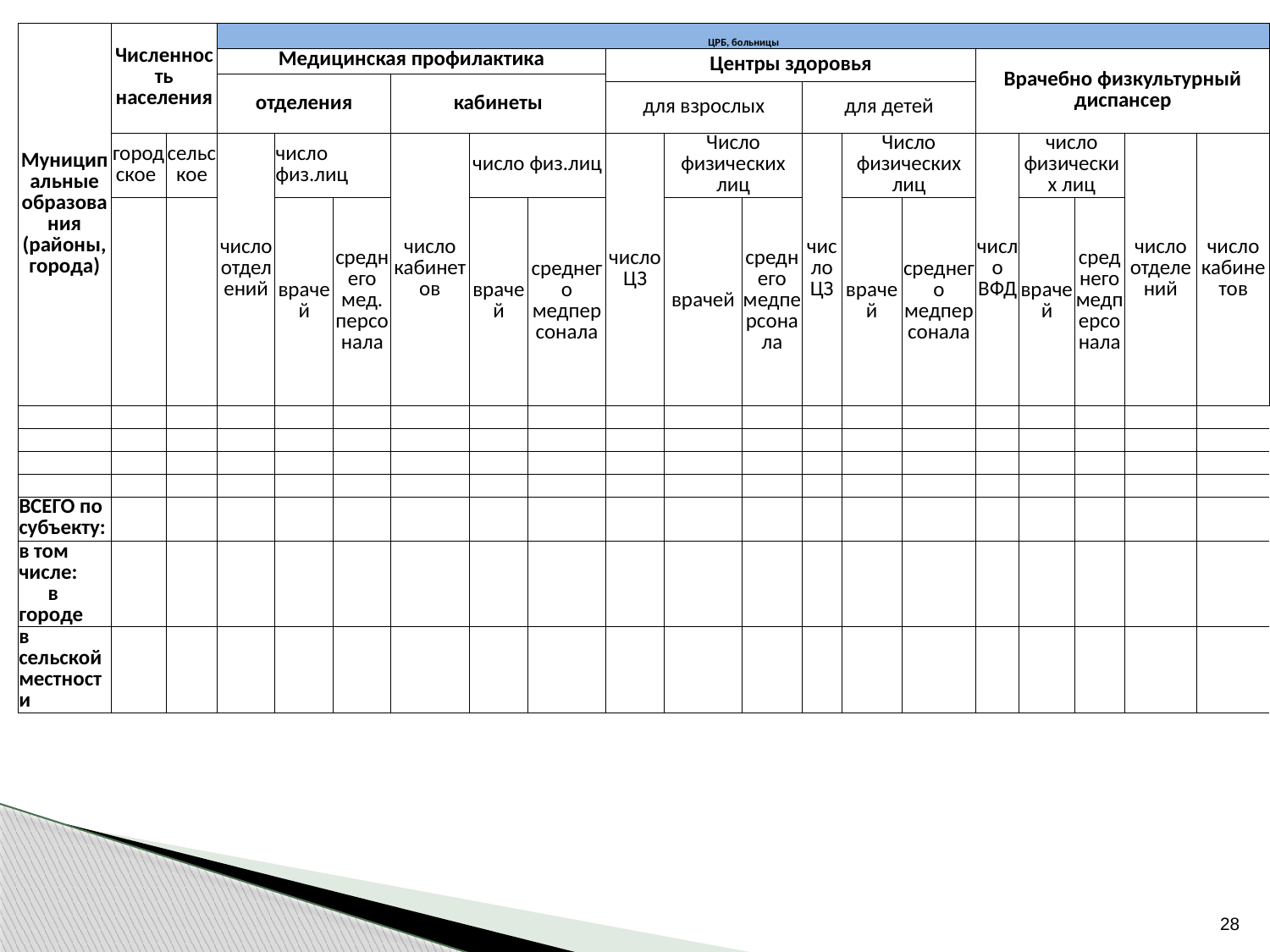

|  |  |  |  |  |  |  |  |  |  |  |  |  |  |  |  |  |  |  |  |  |  |
| --- | --- | --- | --- | --- | --- | --- | --- | --- | --- | --- | --- | --- | --- | --- | --- | --- | --- | --- | --- | --- | --- |
| Муниципальные образования (районы, города) | Численность населения |  | ЦРБ, больницы |  |  |  |  |  |  |  |  |  |  |  |  |  |  |  |  |  |  |
|  |  |  | Медицинская профилактика |  |  |  |  |  |  | Центры здоровья |  |  |  |  |  | Врачебно физкультурный диспансер |  |  |  |  |  |
|  |  |  | отделения |  |  |  | кабинеты |  |  |  |  |  |  |  |  |  |  |  |  |  |  |
|  |  |  |  |  |  |  |  |  |  | для взрослых |  |  | для детей |  |  |  |  |  |  |  |  |
|  | городское | сельское | число отделений | число физ.лиц | число физ.лиц |  | число кабинетов | число физ.лиц |  | число ЦЗ | Число физических лиц |  | число ЦЗ | Число физических лиц |  | число ВФД | число физических лиц |  |  | число отделений | число кабинетов |
|  |  |  |  | врачей | врачей | среднего мед. персонала |  | врачей | среднего медперсонала |  | врачей | среднего медперсонала |  | врачей | среднего медперсонала |  | врачей | среднего медперсонала | среднего медперсонала |  |  |
|  |  |  |  |  |  |  |  |  |  |  |  |  |  |  |  |  |  |  |  |  |  |
|  |  |  |  |  |  |  |  |  |  |  |  |  |  |  |  |  |  |  |  |  |  |
|  |  |  |  |  |  |  |  |  |  |  |  |  |  |  |  |  |  |  |  |  |  |
|  |  |  |  |  |  |  |  |  |  |  |  |  |  |  |  |  |  |  |  |  |  |
| ВСЕГО по субъекту: |  |  |  |  |  |  |  |  |  |  |  |  |  |  |  |  |  |  |  |  |  |
| в том числе: в городе |  |  |  |  |  |  |  |  |  |  |  |  |  |  |  |  |  |  |  |  |  |
| в сельской местности |  |  |  |  |  |  |  |  |  |  |  |  |  |  |  |  |  |  |  |  |  |
|  |  |  |  |  |  |  |  |  |  |  |  |  |  |  |  |  |  |  |  |  |  |
|  |  |  |  |  |  |  |  |  |  |  |  |  |  |  |  |  |  |  |  |  |  |
28